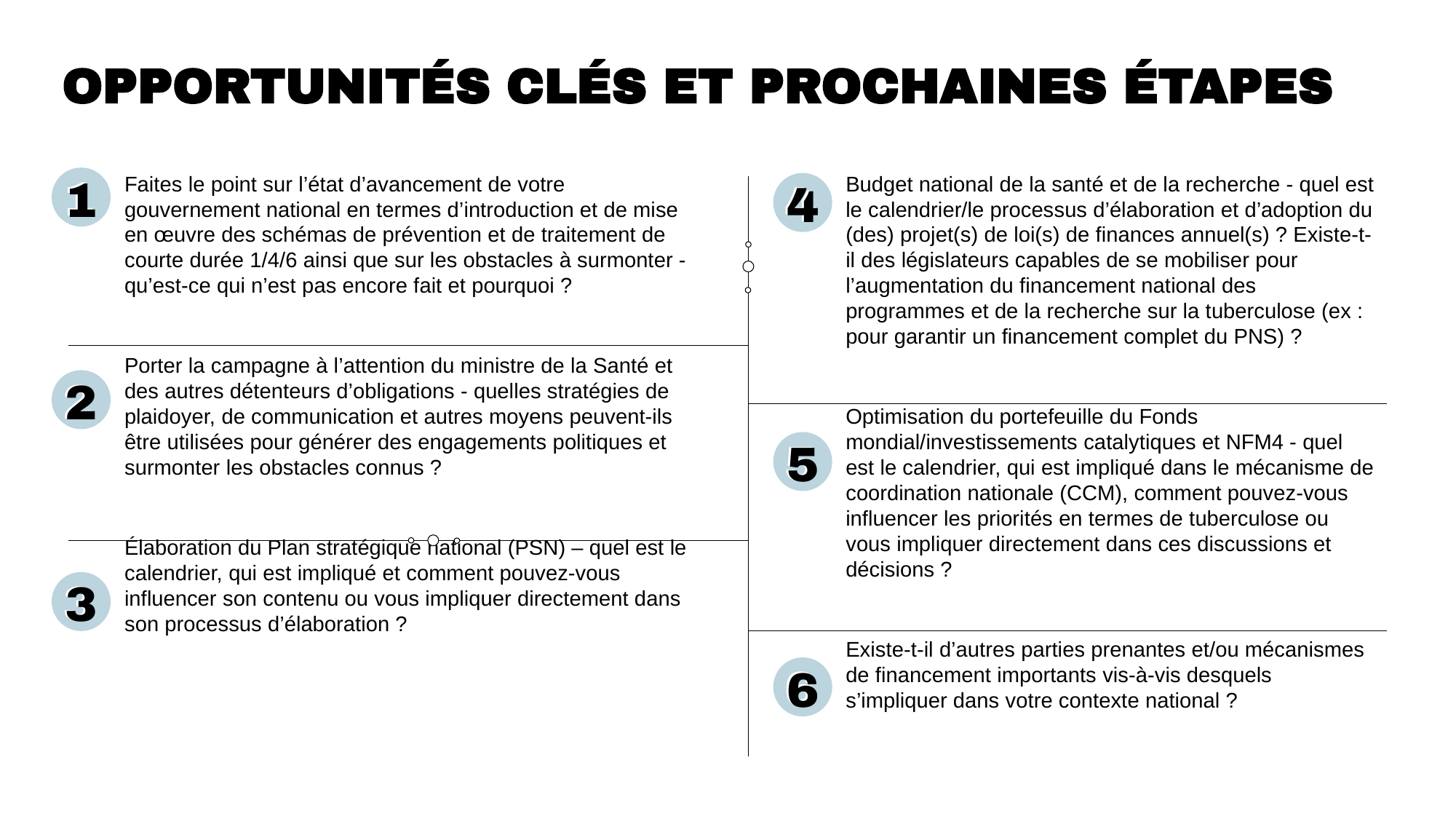

OPPORTUNITÉS CLÉS ET PROCHAINES ÉTAPES
1
1

Faites le point sur l’état d’avancement de votre gouvernement national en termes d’introduction et de mise en œuvre des schémas de prévention et de traitement de courte durée 1/4/6 ainsi que sur les obstacles à surmonter - qu’est-ce qui n’est pas encore fait et pourquoi ?
Porter la campagne à l’attention du ministre de la Santé et des autres détenteurs d’obligations - quelles stratégies de plaidoyer, de communication et autres moyens peuvent-ils être utilisées pour générer des engagements politiques et surmonter les obstacles connus ?
Élaboration du Plan stratégique national (PSN) – quel est le calendrier, qui est impliqué et comment pouvez-vous influencer son contenu ou vous impliquer directement dans son processus d’élaboration ?
Budget national de la santé et de la recherche - quel est le calendrier/le processus d’élaboration et d’adoption du (des) projet(s) de loi(s) de finances annuel(s) ? Existe-t-il des législateurs capables de se mobiliser pour l’augmentation du financement national des programmes et de la recherche sur la tuberculose (ex : pour garantir un financement complet du PNS) ?
Optimisation du portefeuille du Fonds mondial/investissements catalytiques et NFM4 - quel est le calendrier, qui est impliqué dans le mécanisme de coordination nationale (CCM), comment pouvez-vous influencer les priorités en termes de tuberculose ou vous impliquer directement dans ces discussions et décisions ?
Existe-t-il d’autres parties prenantes et/ou mécanismes de financement importants vis-à-vis desquels s’impliquer dans votre contexte national ?
4
4

2
2

5
5

3
3

6
6